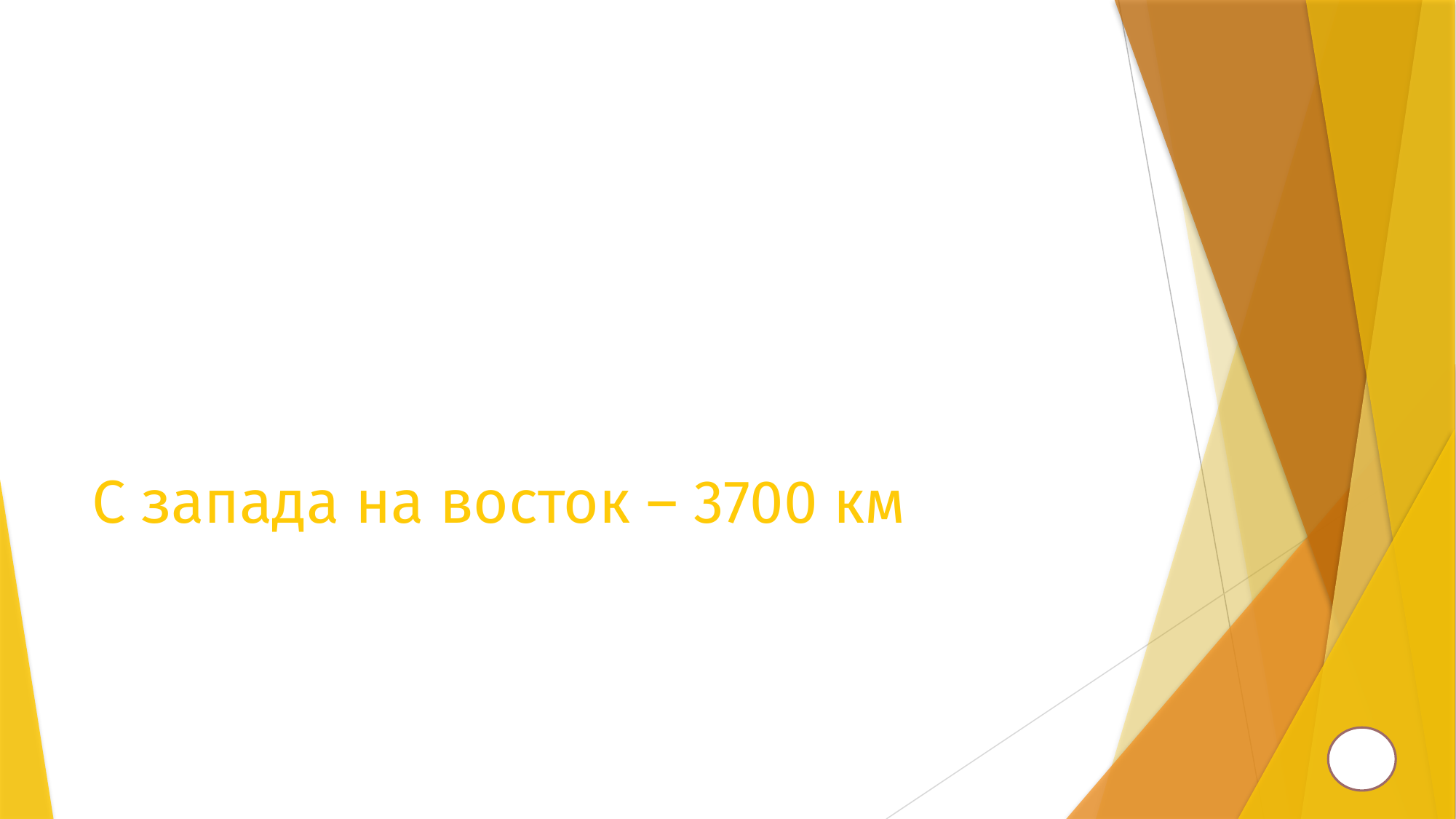

# С запада на восток – 3700 км